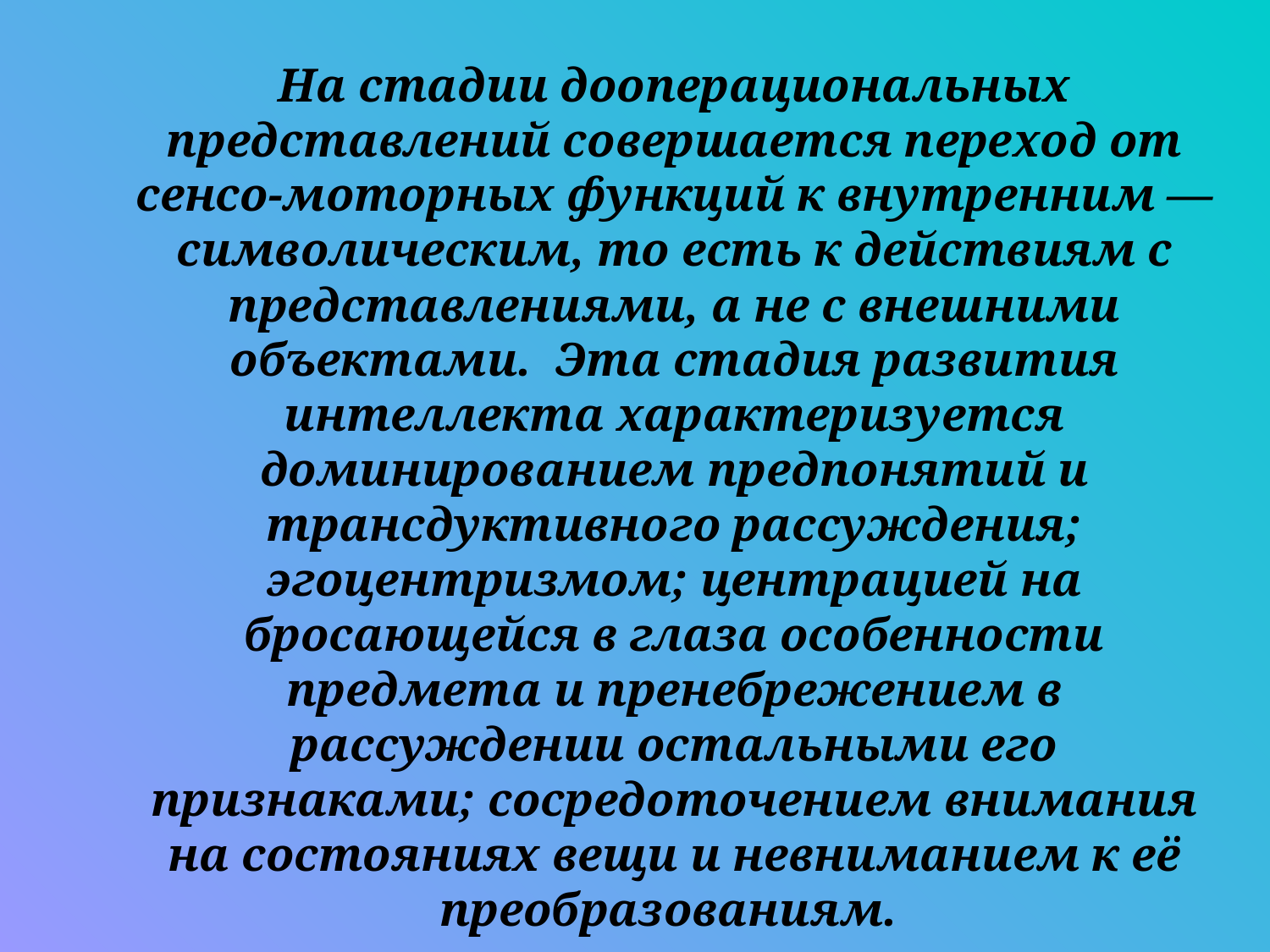

На стадии дооперациональных представлений совершается переход от сенсо-моторных функций к внутренним — символическим, то есть к действиям с представлениями, а не с внешними объектами.  Эта стадия развития интеллекта характеризуется доминированием предпонятий и трансдуктивного рассуждения; эгоцентризмом; центрацией на бросающейся в глаза особенности предмета и пренебрежением в рассуждении остальными его признаками; сосредоточением внимания на состояниях вещи и невниманием к её преобразованиям.